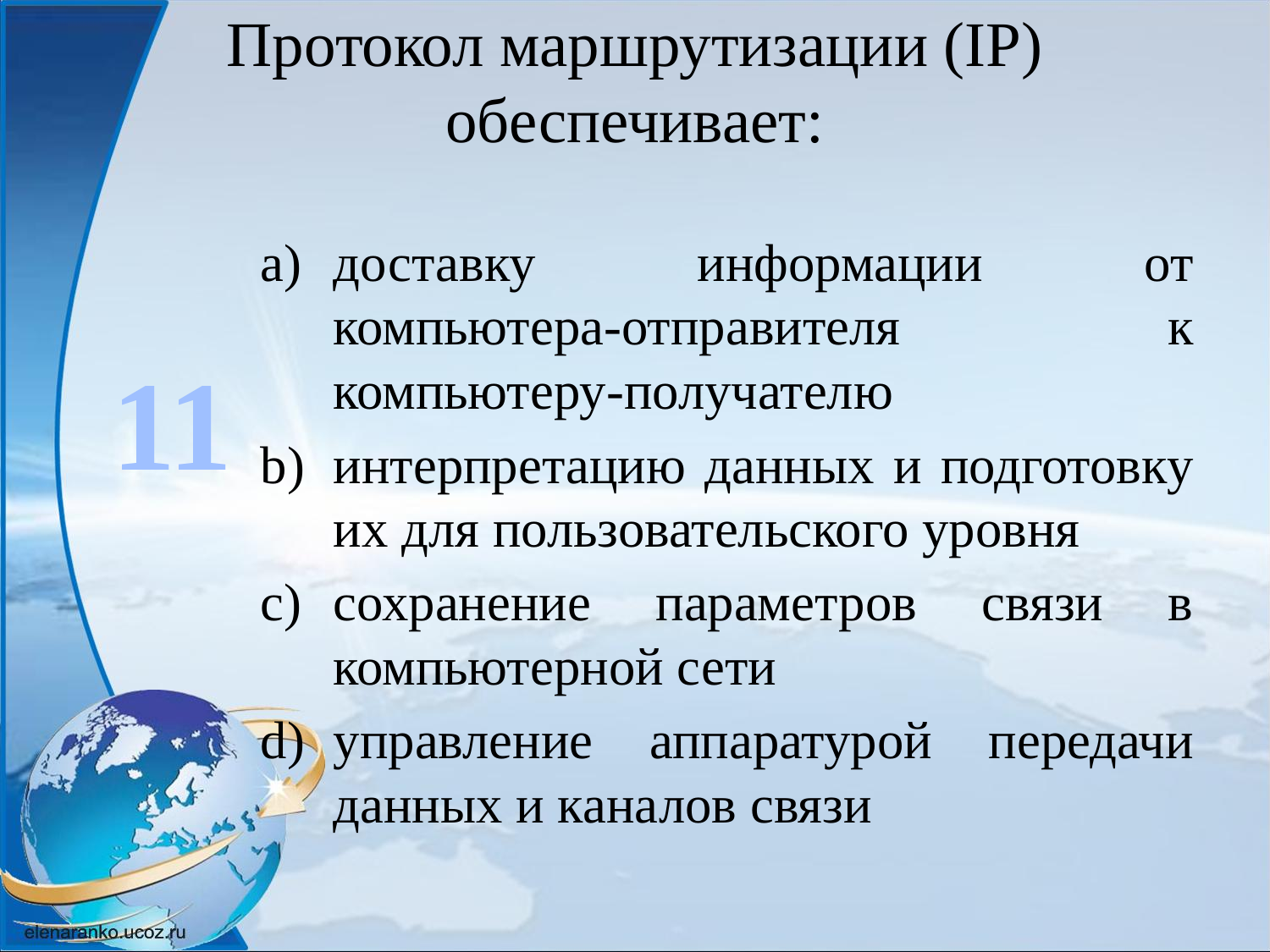

# Протокол маршрутизации (IP) обеспечивает:
доставку информации от компьютера-отправителя к компьютеру-получателю
интерпретацию данных и подготовку их для пользовательского уровня
сохранение параметров связи в компьютерной сети
управление аппаратурой передачи данных и каналов связи

11